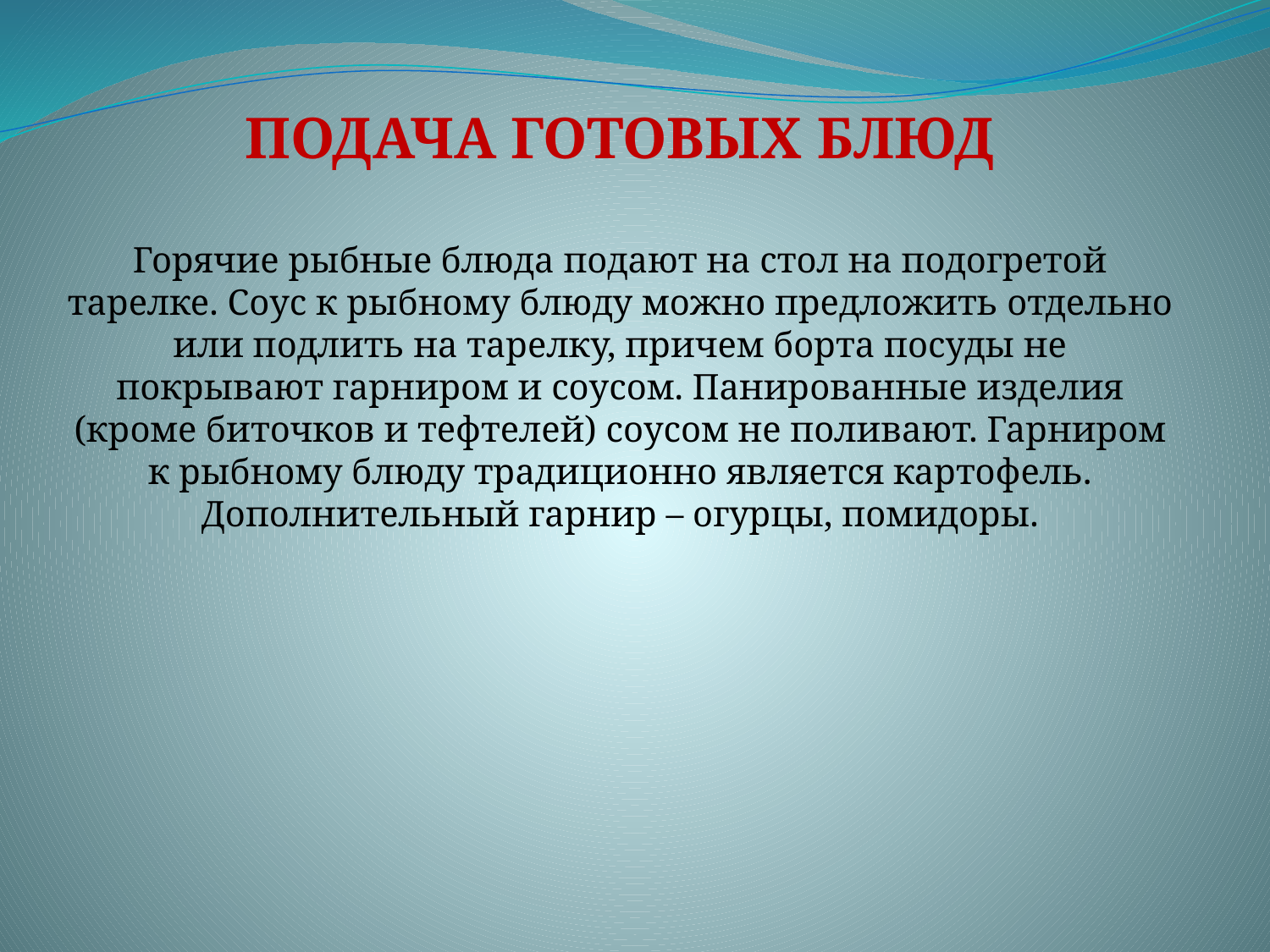

ПОДАЧА ГОТОВЫХ БЛЮД

Горячие рыбные блюда подают на стол на подогретой тарелке. Соус к рыбному блюду можно предложить отдельно или подлить на тарелку, причем борта посуды не покрывают гарниром и соусом. Панированные изделия (кроме биточков и тефтелей) соусом не поливают. Гарниром к рыбному блюду традиционно является картофель. Дополнительный гарнир – огурцы, помидоры.